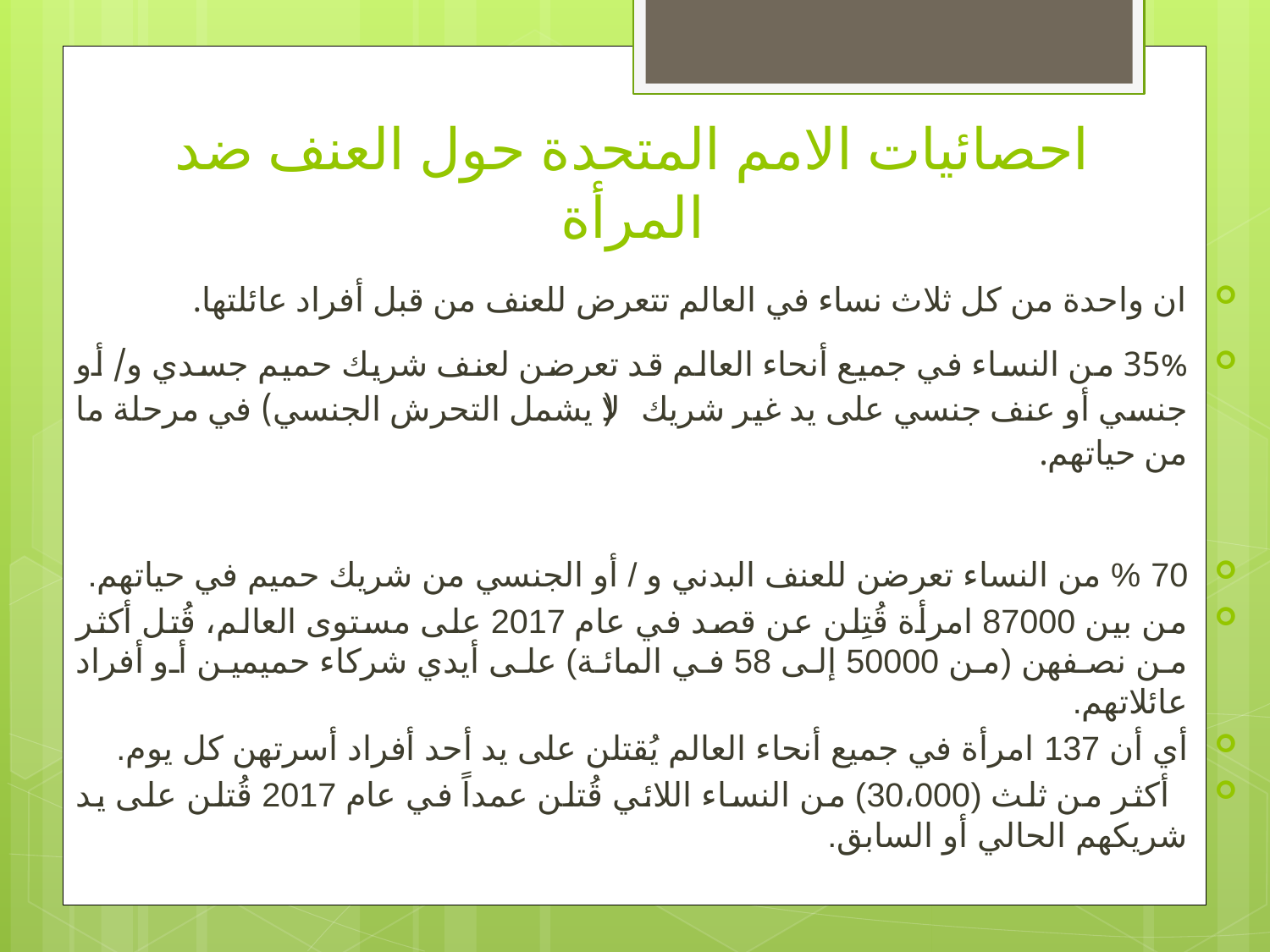

# احصائيات الامم المتحدة حول العنف ضد المرأة
ان واحدة من كل ثلاث نساء في العالم تتعرض للعنف من قبل أفراد عائلتها.
35% من النساء في جميع أنحاء العالم قد تعرضن لعنف شريك حميم جسدي و/ أو جنسي أو عنف جنسي على يد غير شريك (لا يشمل التحرش الجنسي) في مرحلة ما من حياتهم.

70 % من النساء تعرضن للعنف البدني و / أو الجنسي من شريك حميم في حياتهم.
من بين 87000 امرأة قُتِلن عن قصد في عام 2017 على مستوى العالم، قُتل أكثر من نصفهن (من 50000 إلى 58 في المائة) على أيدي شركاء حميمين أو أفراد عائلاتهم.
أي أن 137 امرأة في جميع أنحاء العالم يُقتلن على يد أحد أفراد أسرتهن كل يوم.
  أكثر من ثلث (30،000) من النساء اللائي قُتلن عمداً في عام 2017 قُتلن على يد شريكهم الحالي أو السابق.